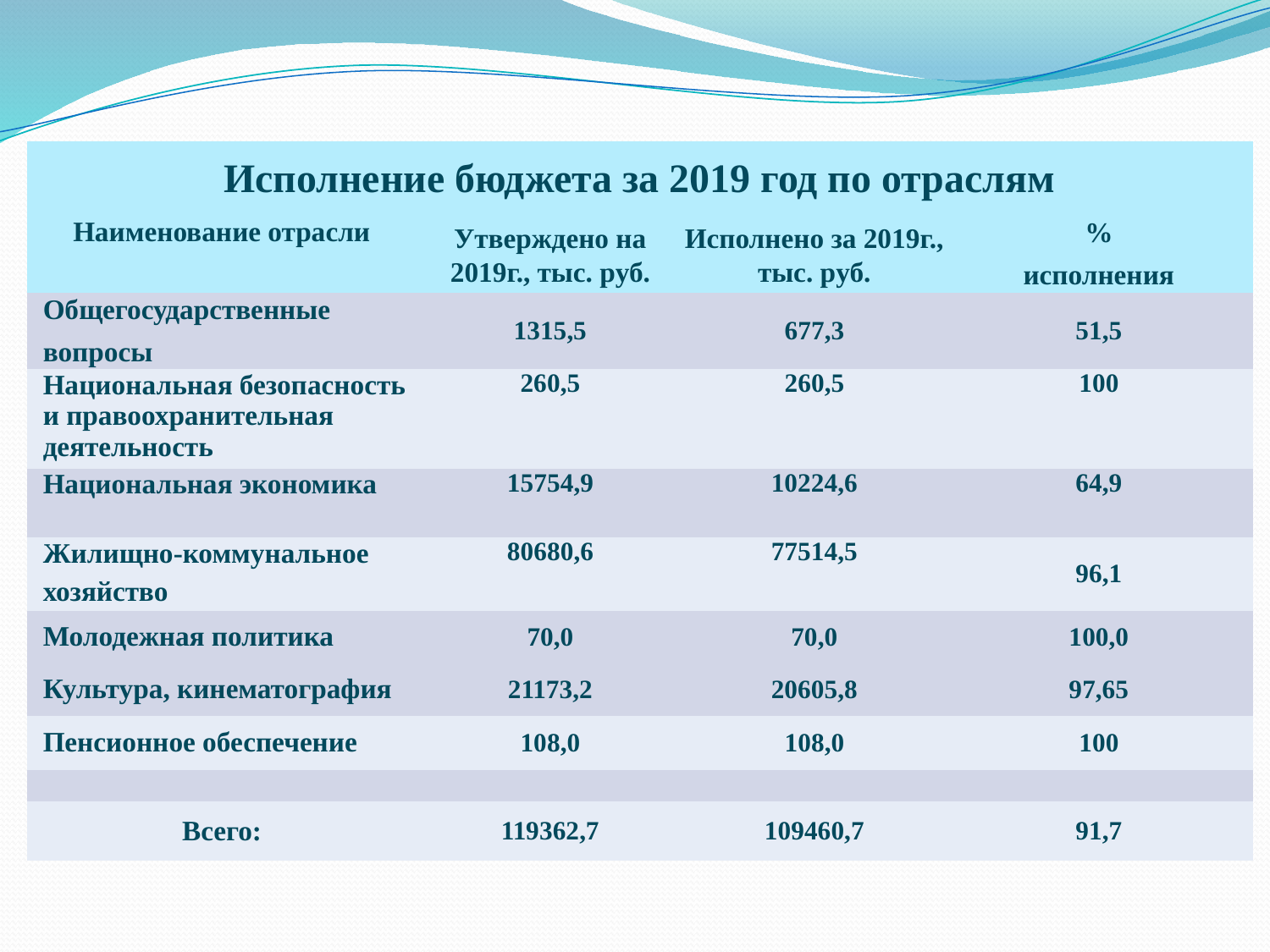

| Исполнение бюджета за 2019 год по отраслям |  |  |  |
| --- | --- | --- | --- |
| Наименование отрасли | Утверждено на 2019г., тыс. руб. | Исполнено за 2019г., тыс. руб. | % исполнения |
| Общегосударственные вопросы | 1315,5 | 677,3 | 51,5 |
| Национальная безопасность и правоохранительная деятельность | 260,5 | 260,5 | 100 |
| Национальная экономика | 15754,9 | 10224,6 | 64,9 |
| Жилищно-коммунальное хозяйство | 80680,6 | 77514,5 | 96,1 |
| Молодежная политика | 70,0 | 70,0 | 100,0 |
| Культура, кинематография | 21173,2 | 20605,8 | 97,65 |
| Пенсионное обеспечение | 108,0 | 108,0 | 100 |
|  |  |  |  |
| Всего: | 119362,7 | 109460,7 | 91,7 |